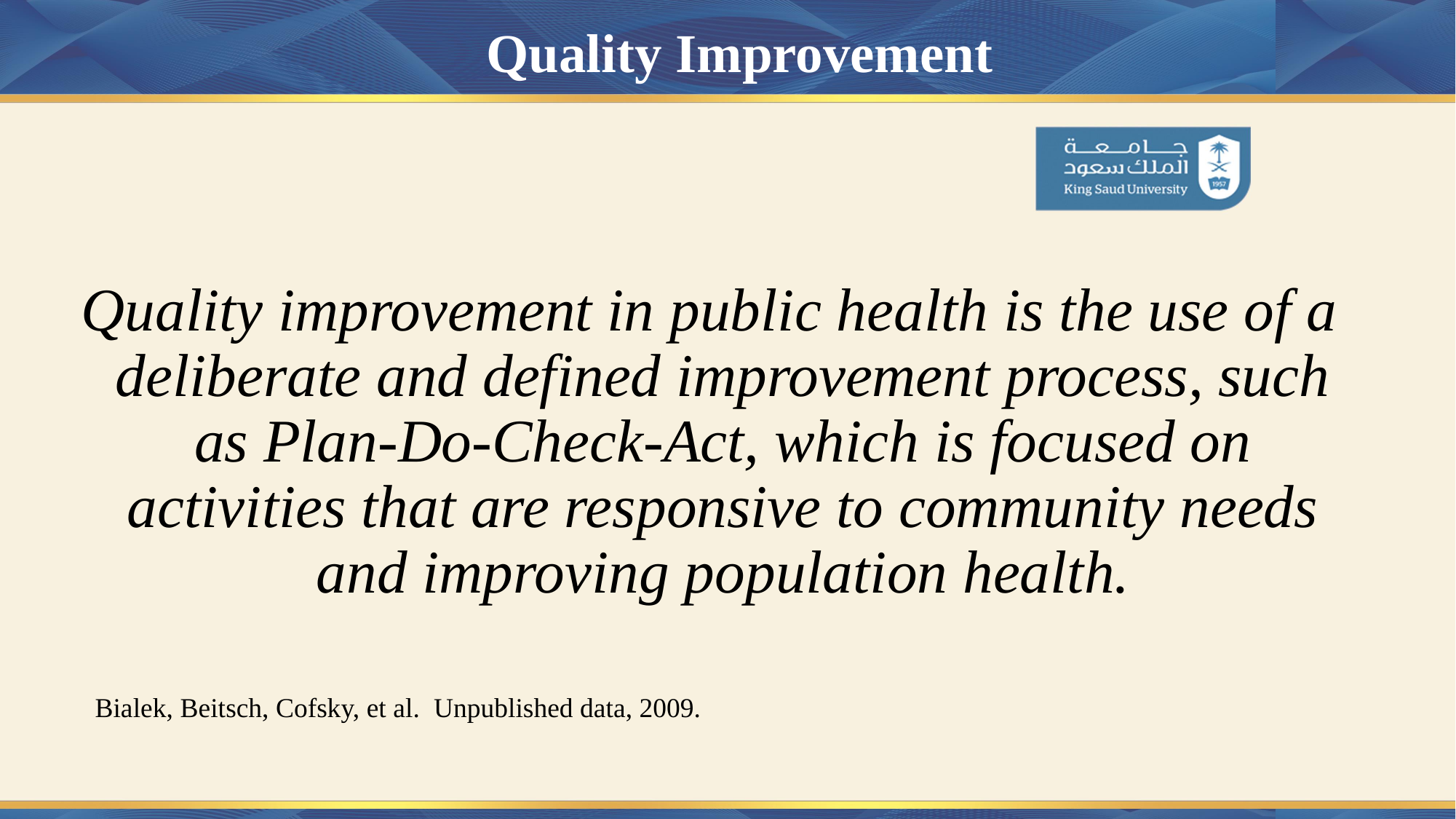

# Quality Improvement
Quality improvement in public health is the use of a deliberate and defined improvement process, such as Plan-Do-Check-Act, which is focused on activities that are responsive to community needs and improving population health.
Bialek, Beitsch, Cofsky, et al.  Unpublished data, 2009.